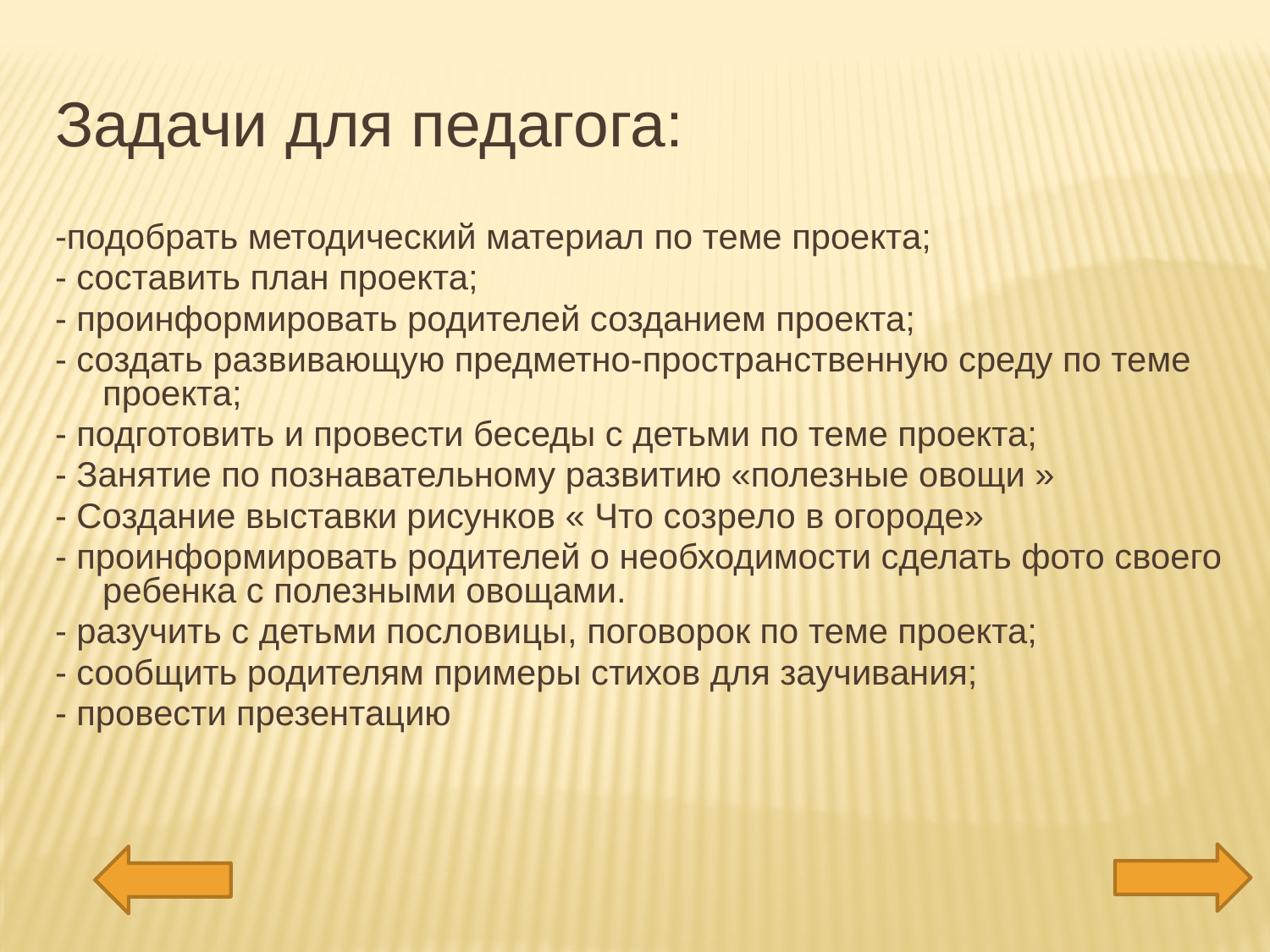

Задачи для педагога:
-подобрать методический материал по теме проекта;
- составить план проекта;
- проинформировать родителей созданием проекта;
- создать развивающую предметно-пространственную среду по теме проекта;
- подготовить и провести беседы с детьми по теме проекта;
- Занятие по познавательному развитию «полезные овощи »
- Создание выставки рисунков « Что созрело в огороде»
- проинформировать родителей о необходимости сделать фото своего ребенка с полезными овощами.
- разучить с детьми пословицы, поговорок по теме проекта;
- сообщить родителям примеры стихов для заучивания;
- провести презентацию